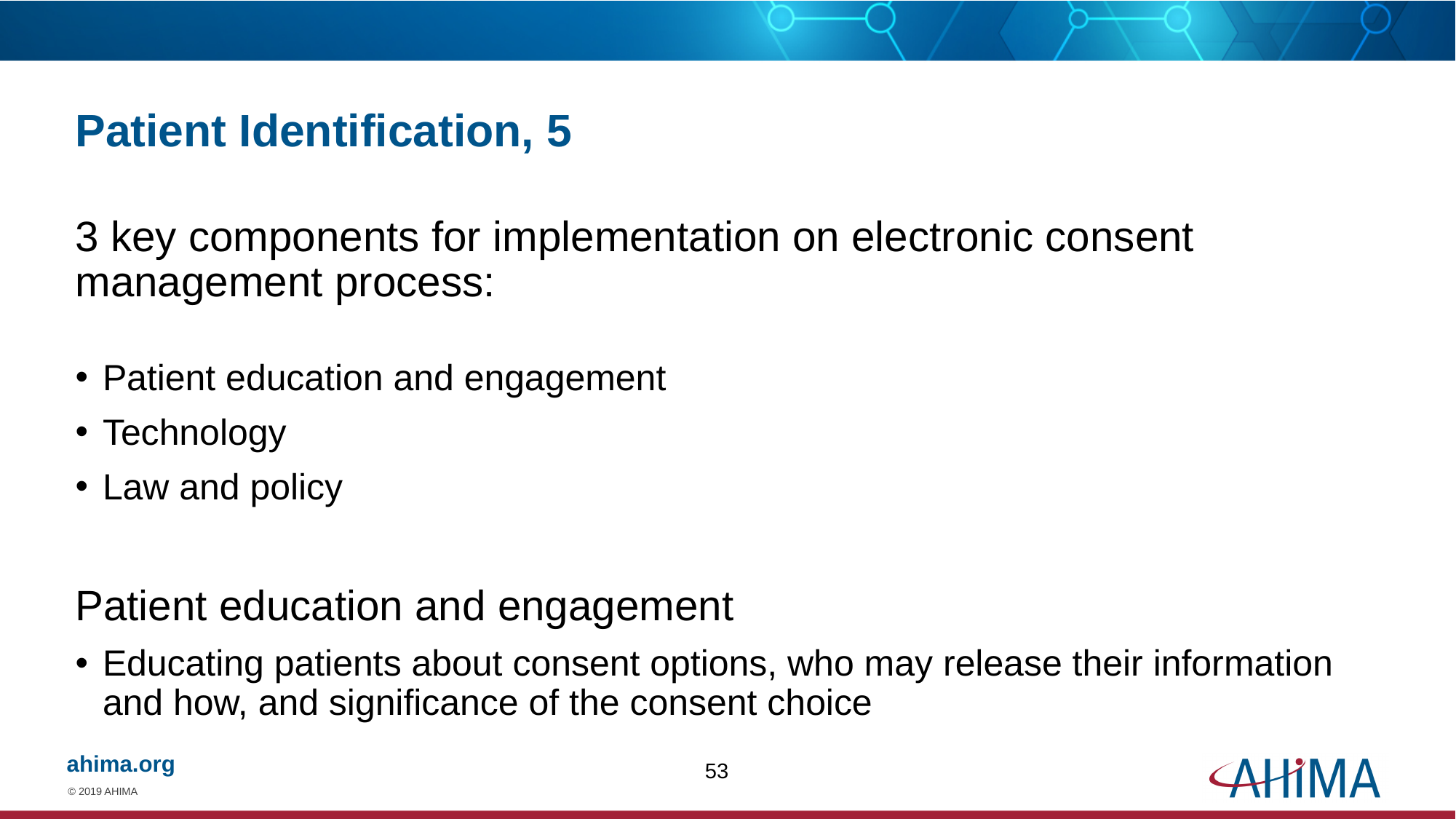

# Patient Identification, 5
3 key components for implementation on electronic consent management process:

Patient education and engagement
Technology
Law and policy

Patient education and engagement
Educating patients about consent options, who may release their information and how, and significance of the consent choice